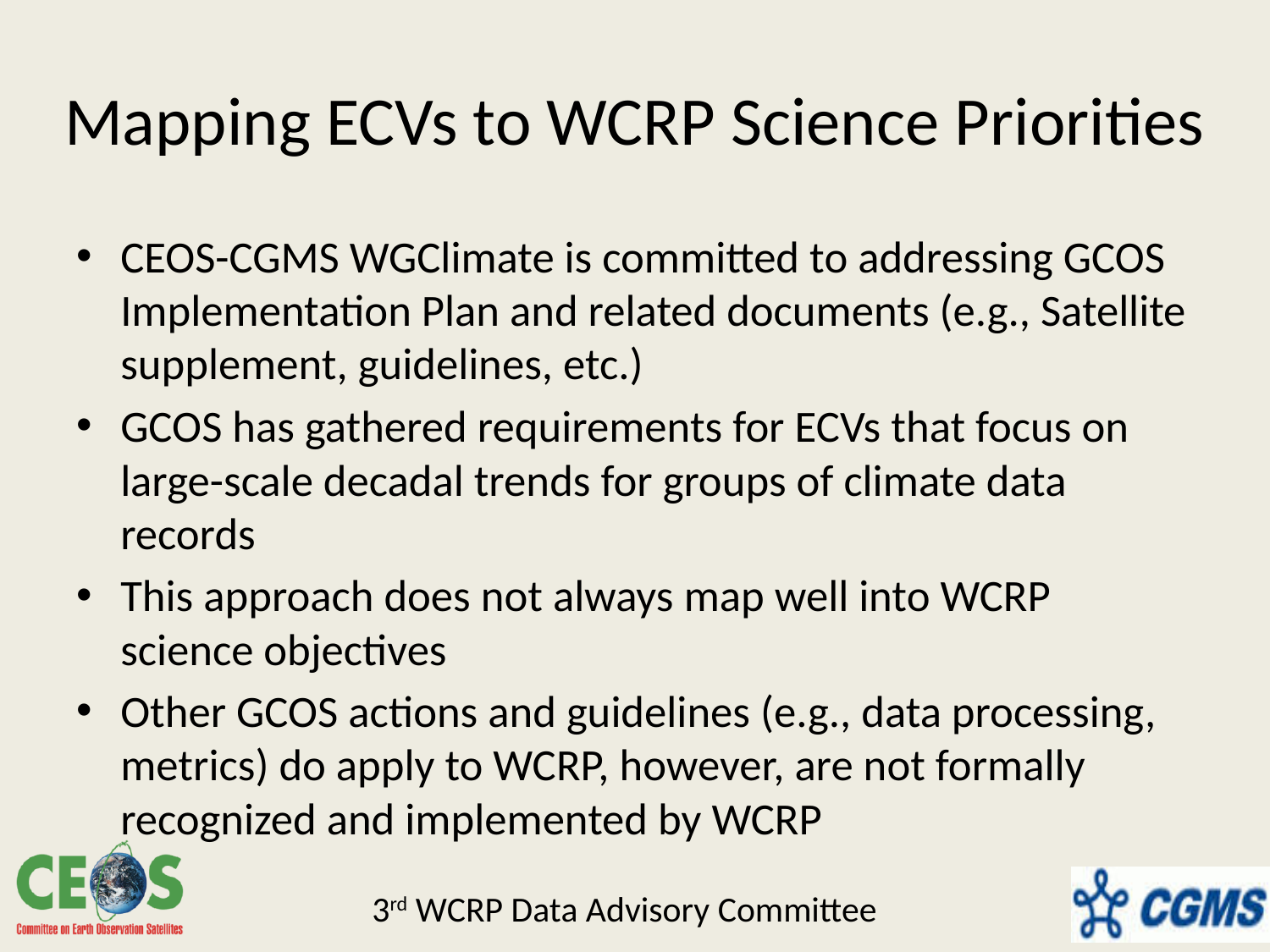

# Mapping ECVs to WCRP Science Priorities
CEOS-CGMS WGClimate is committed to addressing GCOS Implementation Plan and related documents (e.g., Satellite supplement, guidelines, etc.)
GCOS has gathered requirements for ECVs that focus on large-scale decadal trends for groups of climate data records
This approach does not always map well into WCRP science objectives
Other GCOS actions and guidelines (e.g., data processing, metrics) do apply to WCRP, however, are not formally recognized and implemented by WCRP
3rd WCRP Data Advisory Committee